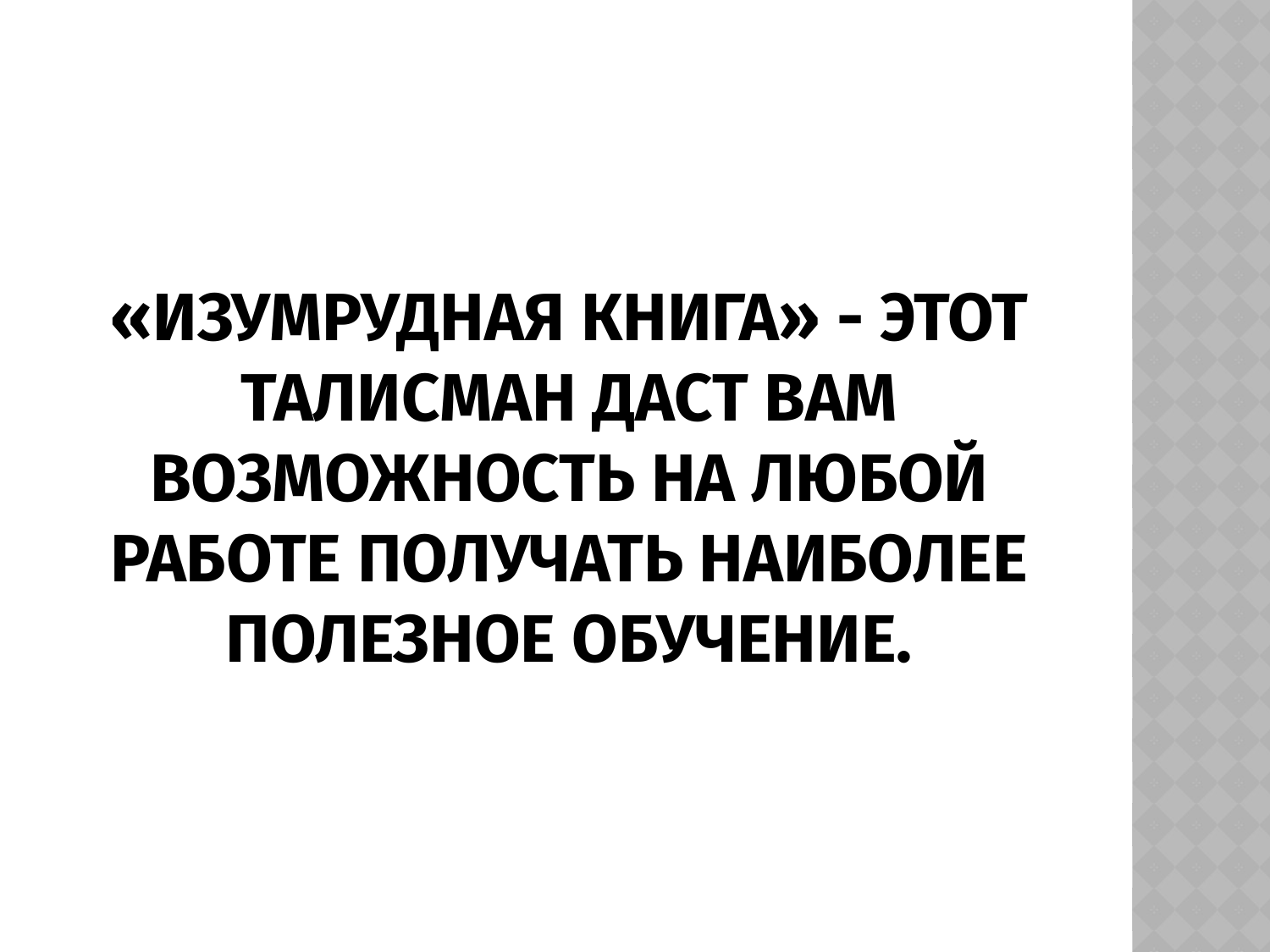

# «Изумрудная книга» - этот талисман даст вам возможность на любой работе получать наиболее полезное обучение.